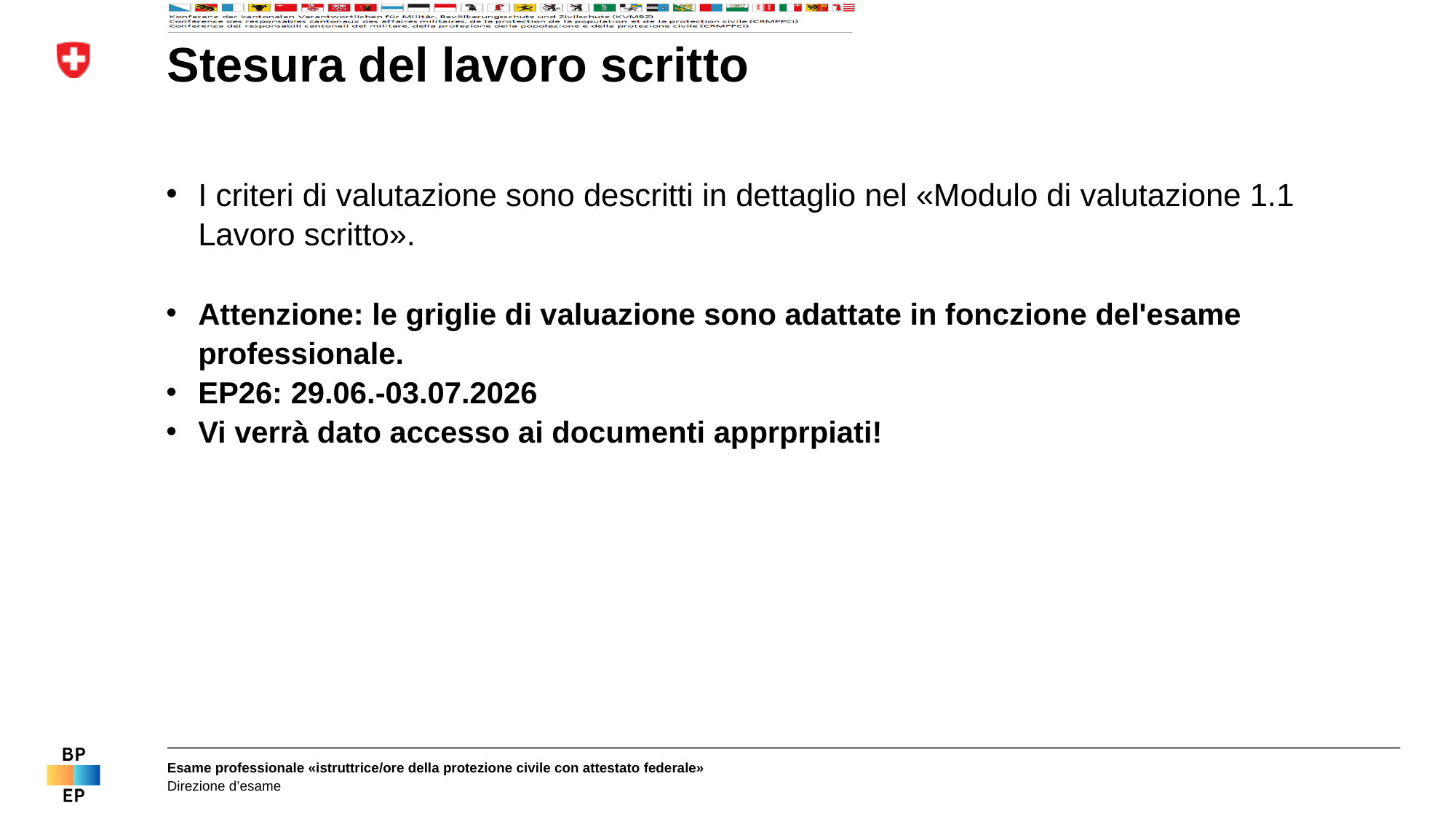

# Stesura del lavoro scritto
I criteri di valutazione sono descritti in dettaglio nel «Modulo di valutazione 1.1 Lavoro scritto».

Attenzione: le griglie di valuazione sono adattate in fonczione del'esame professionale.
EP26: 29.06.-03.07.2026
Vi verrà dato accesso ai documenti apprprpiati!

Esame professionale «istruttrice/ore della protezione civile con attestato federale»
Direzione d’esame